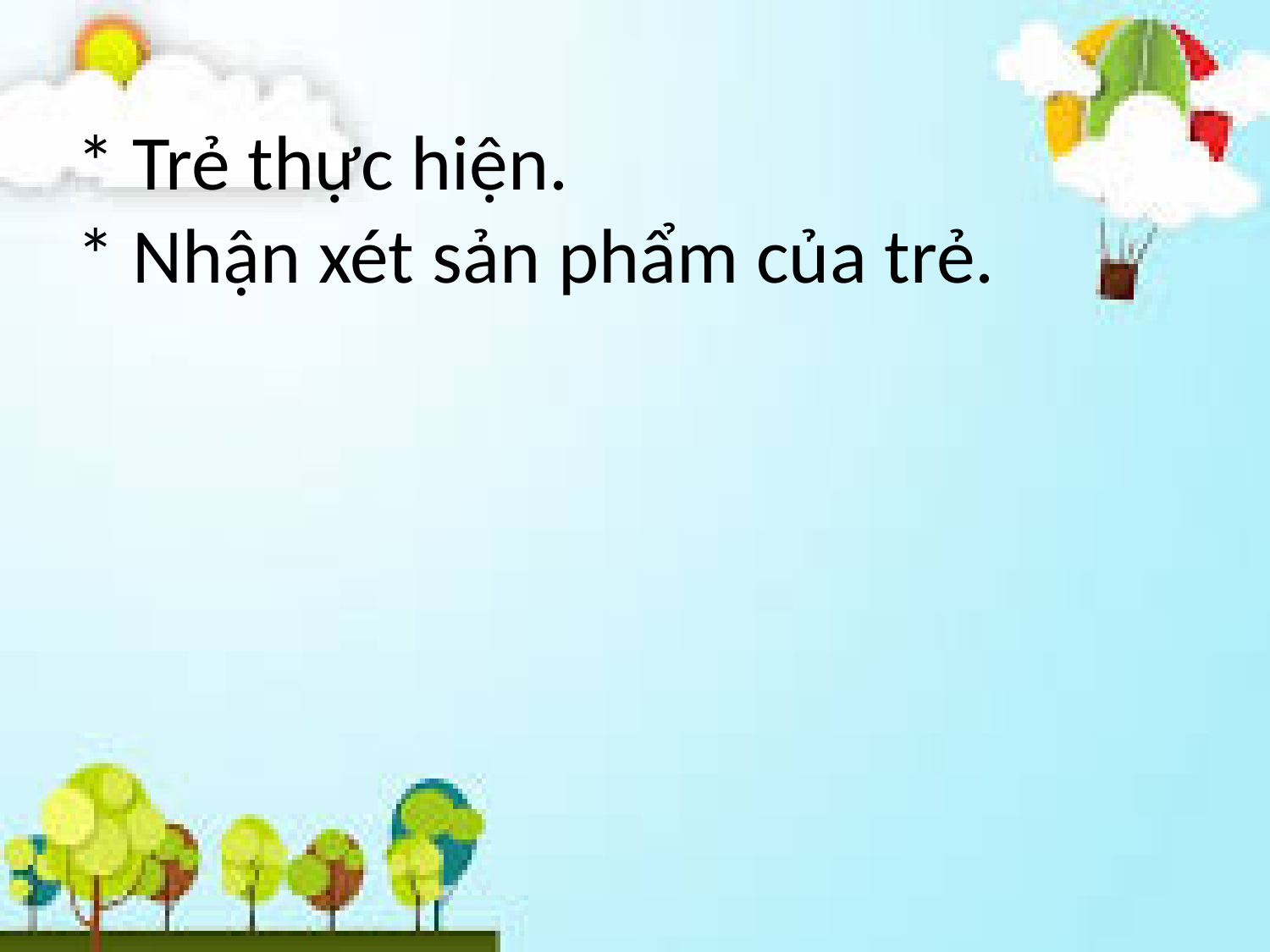

# * Trẻ thực hiện. * Nhận xét sản phẩm của trẻ.